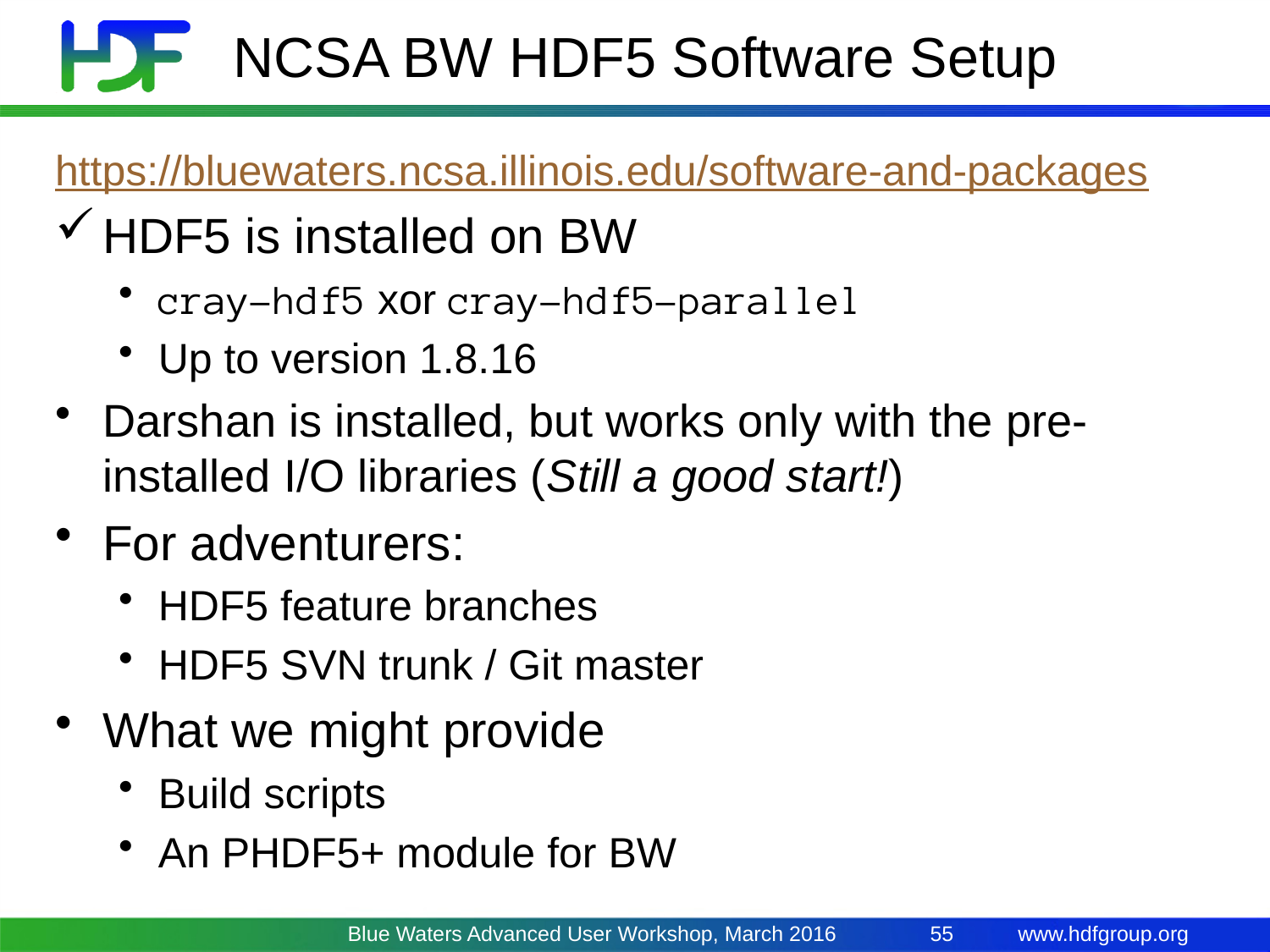

# NCSA BW HDF5 Software Setup
https://bluewaters.ncsa.illinois.edu/software-and-packages
HDF5 is installed on BW
cray-hdf5 xor cray-hdf5-parallel
Up to version 1.8.16
Darshan is installed, but works only with the pre-installed I/O libraries (Still a good start!)
For adventurers:
HDF5 feature branches
HDF5 SVN trunk / Git master
What we might provide
Build scripts
An PHDF5+ module for BW

Blue Waters Advanced User Workshop, March 2016
55